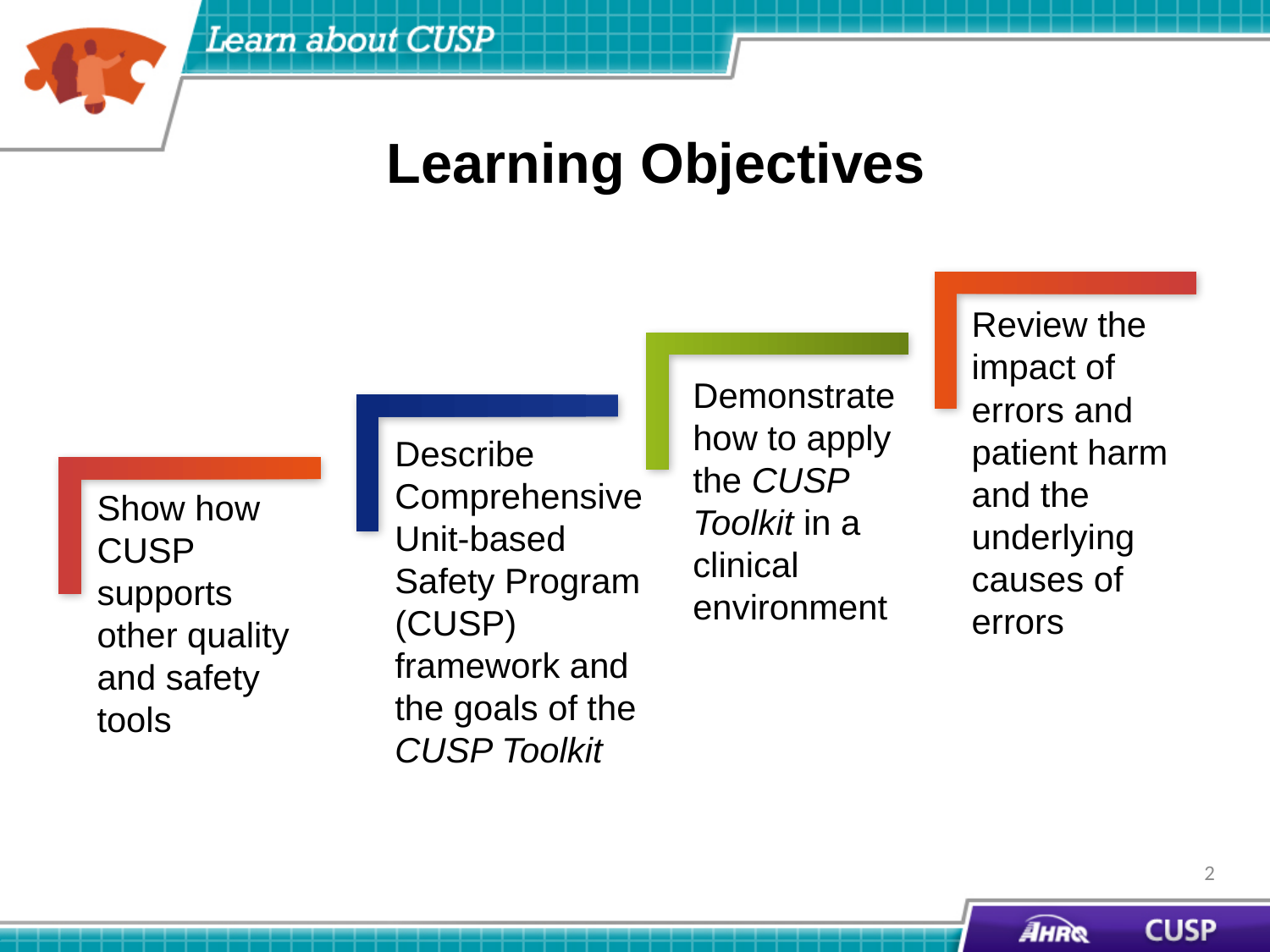

# Learning Objectives

Review the impact of errors and patient harm and the underlying causes of errors

Show how CUSP supports other quality and safety tools
Demonstrate how to apply the CUSP Toolkit in a clinical environment

Describe Comprehensive Unit-based Safety Program (CUSP) framework and the goals of the CUSP Toolkit
2